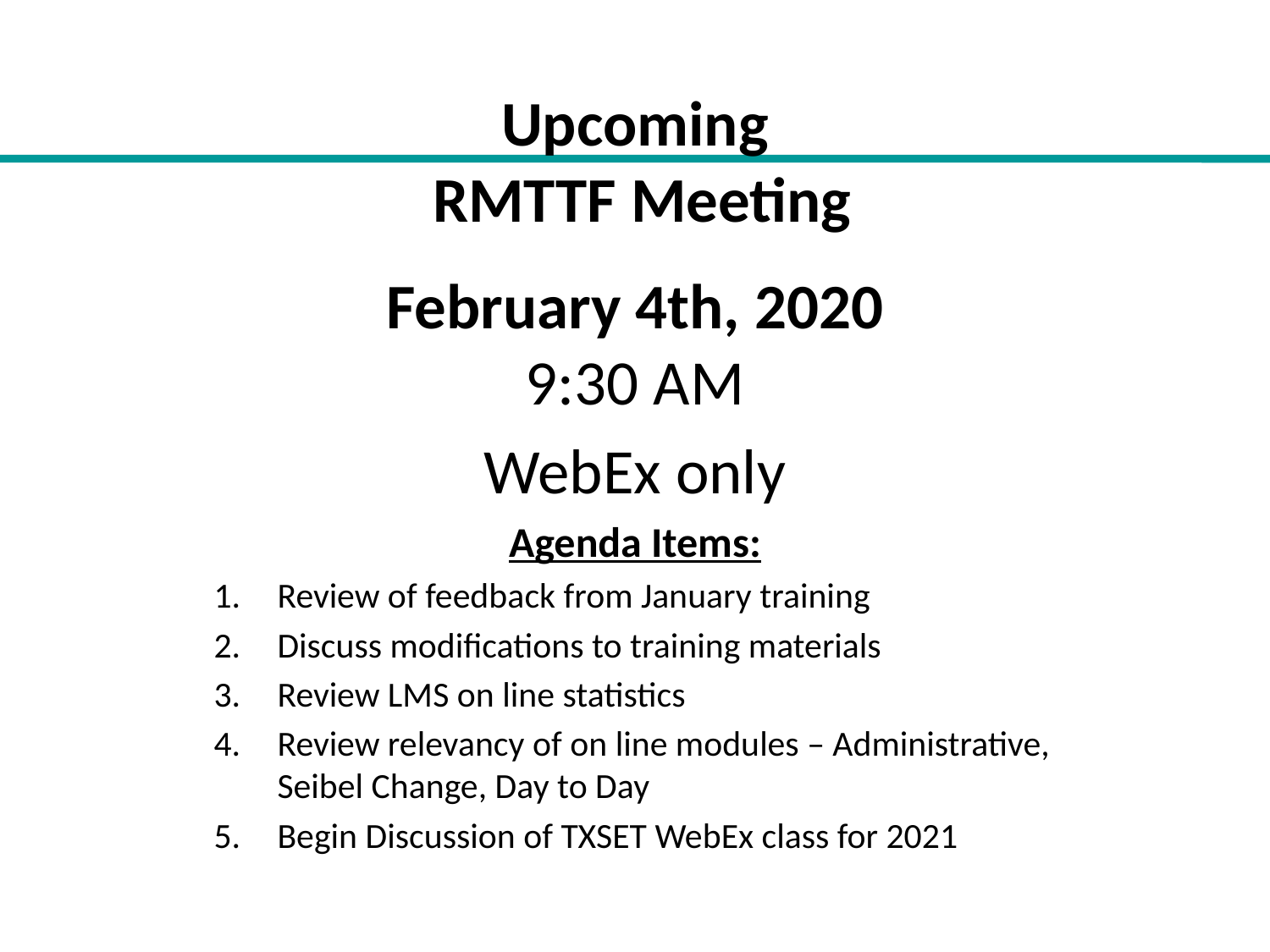

# Upcoming RMTTF Meeting
February 4th, 2020
9:30 AM
WebEx only
Agenda Items:
Review of feedback from January training
Discuss modifications to training materials
Review LMS on line statistics
Review relevancy of on line modules – Administrative, Seibel Change, Day to Day
Begin Discussion of TXSET WebEx class for 2021